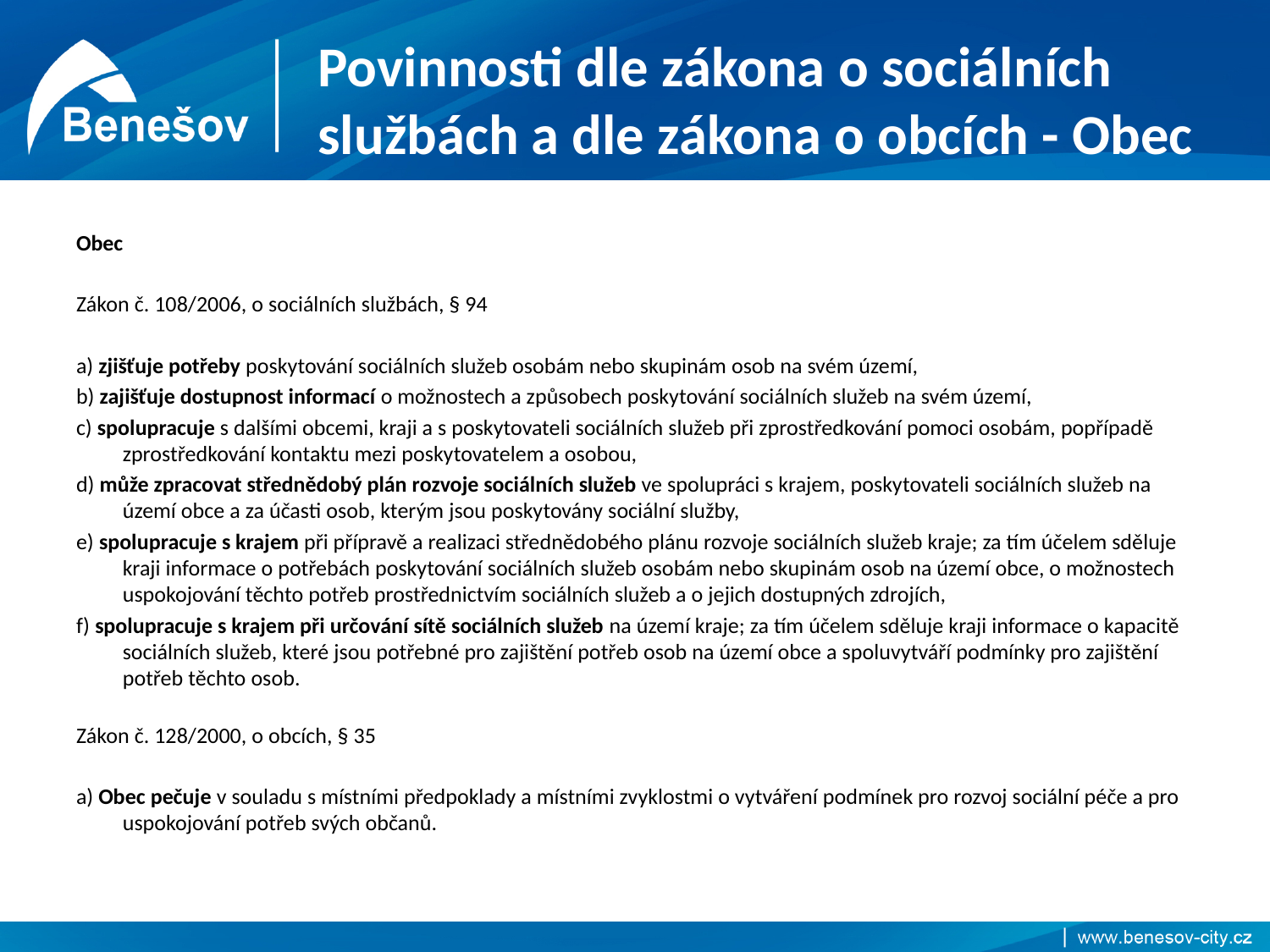

# Povinnosti dle zákona o sociálních službách a dle zákona o obcích - Obec
Obec

Zákon č. 108/2006, o sociálních službách, § 94

a) zjišťuje potřeby poskytování sociálních služeb osobám nebo skupinám osob na svém území,
b) zajišťuje dostupnost informací o možnostech a způsobech poskytování sociálních služeb na svém území,
c) spolupracuje s dalšími obcemi, kraji a s poskytovateli sociálních služeb při zprostředkování pomoci osobám, popřípadě zprostředkování kontaktu mezi poskytovatelem a osobou,
d) může zpracovat střednědobý plán rozvoje sociálních služeb ve spolupráci s krajem, poskytovateli sociálních služeb na území obce a za účasti osob, kterým jsou poskytovány sociální služby,
e) spolupracuje s krajem při přípravě a realizaci střednědobého plánu rozvoje sociálních služeb kraje; za tím účelem sděluje kraji informace o potřebách poskytování sociálních služeb osobám nebo skupinám osob na území obce, o možnostech uspokojování těchto potřeb prostřednictvím sociálních služeb a o jejich dostupných zdrojích,
f) spolupracuje s krajem při určování sítě sociálních služeb na území kraje; za tím účelem sděluje kraji informace o kapacitě sociálních služeb, které jsou potřebné pro zajištění potřeb osob na území obce a spoluvytváří podmínky pro zajištění potřeb těchto osob.
Zákon č. 128/2000, o obcích, § 35

a) Obec pečuje v souladu s místními předpoklady a místními zvyklostmi o vytváření podmínek pro rozvoj sociální péče a pro uspokojování potřeb svých občanů.